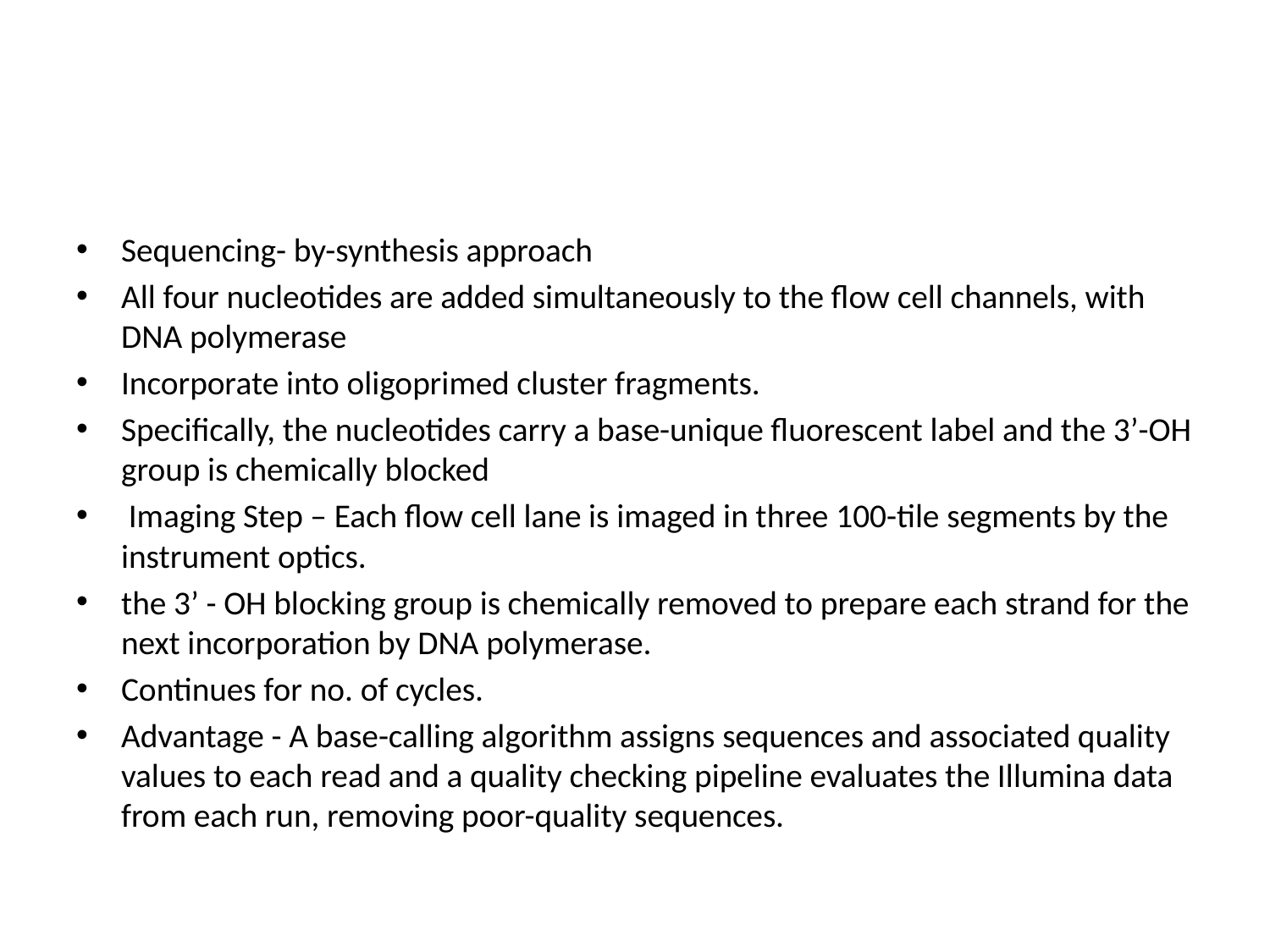

#
Sequencing- by-synthesis approach
All four nucleotides are added simultaneously to the flow cell channels, with DNA polymerase
Incorporate into oligoprimed cluster fragments.
Specifically, the nucleotides carry a base-unique fluorescent label and the 3’-OH group is chemically blocked
 Imaging Step – Each flow cell lane is imaged in three 100-tile segments by the instrument optics.
the 3’ - OH blocking group is chemically removed to prepare each strand for the next incorporation by DNA polymerase.
Continues for no. of cycles.
Advantage - A base-calling algorithm assigns sequences and associated quality values to each read and a quality checking pipeline evaluates the Illumina data from each run, removing poor-quality sequences.